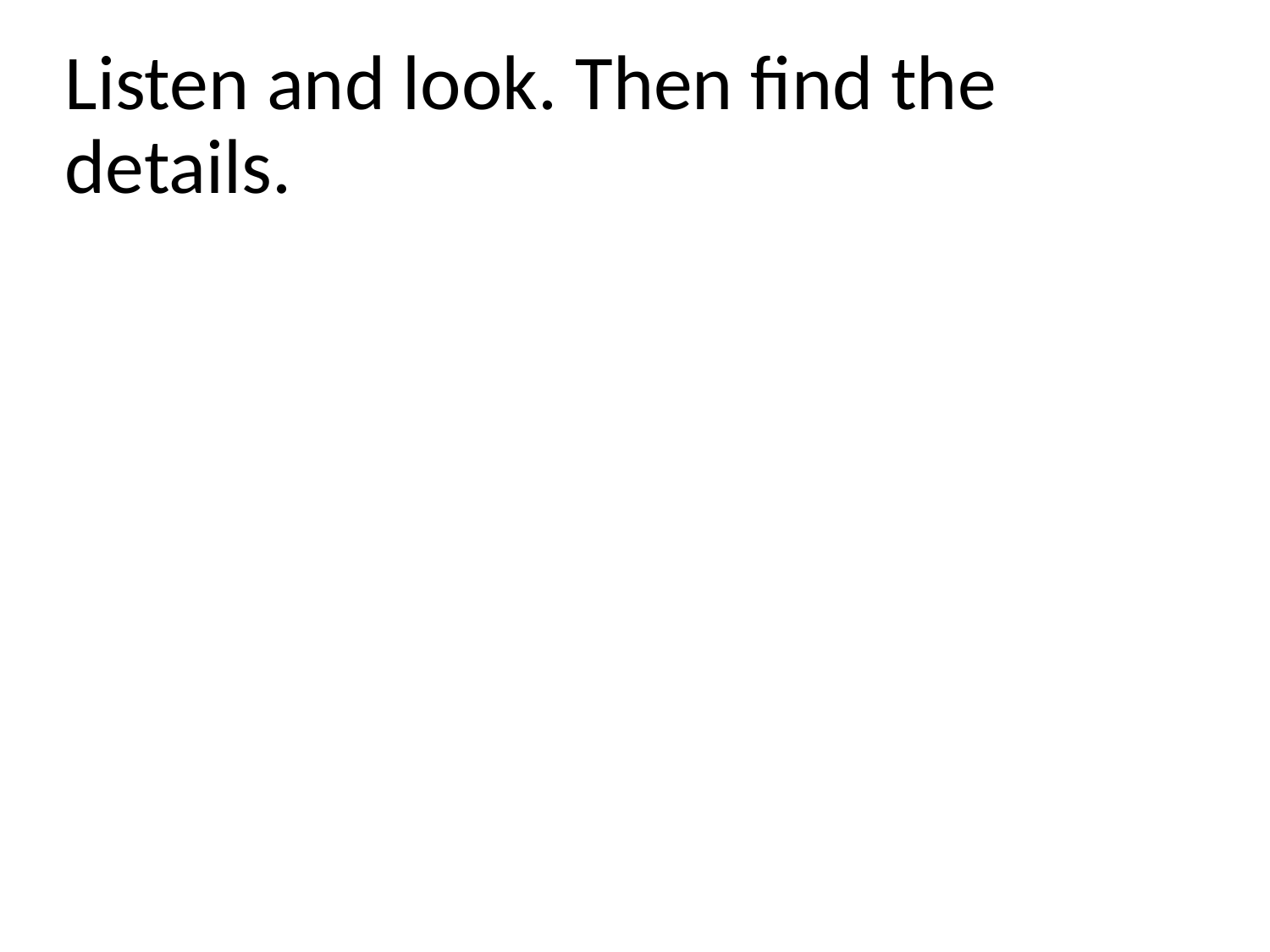

# Listen and look. Then find the details.